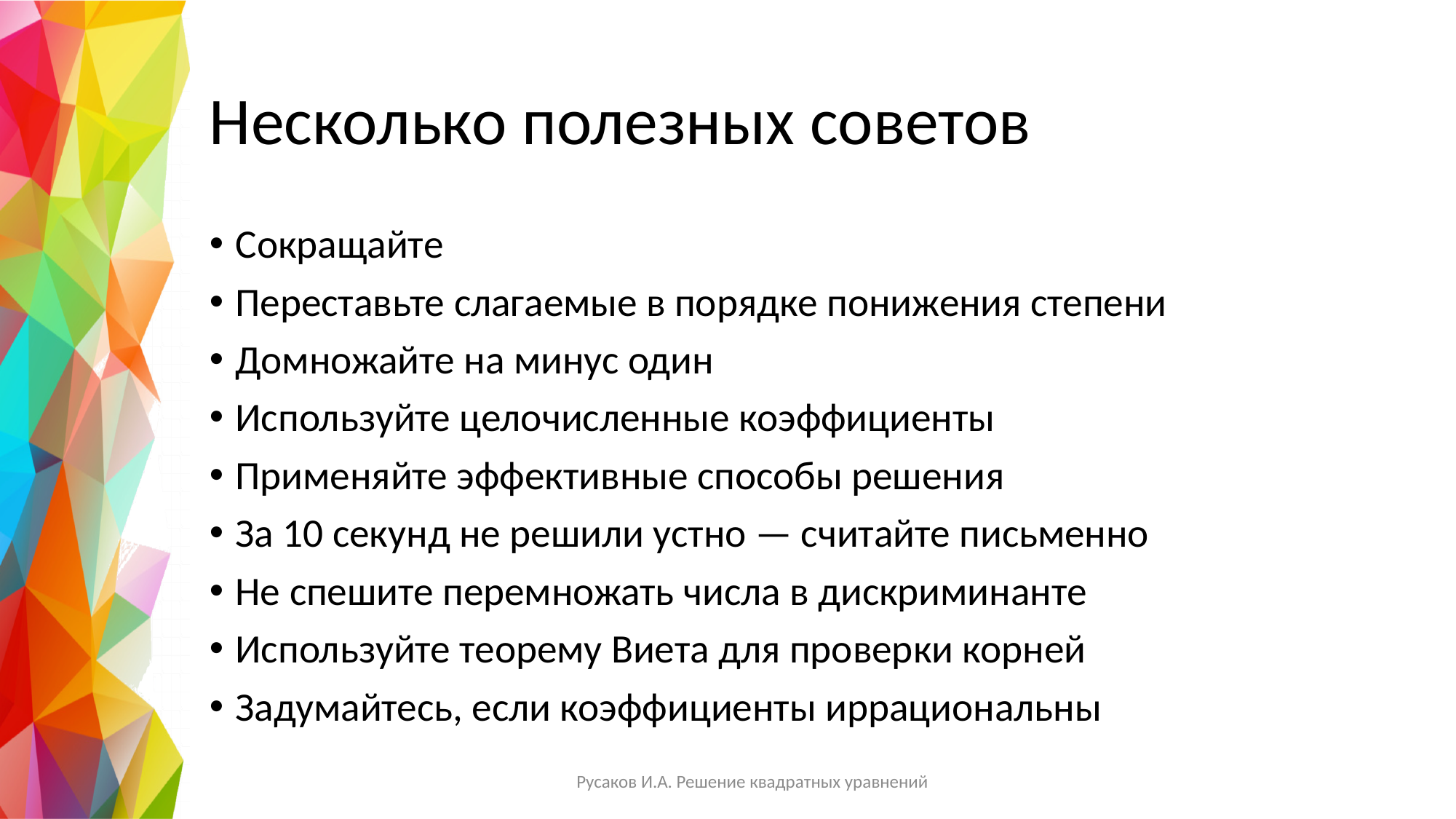

# Несколько полезных советов
Сокращайте
Переставьте слагаемые в порядке понижения степени
Домножайте на минус один
Используйте целочисленные коэффициенты
Применяйте эффективные способы решения
За 10 секунд не решили устно — считайте письменно
Не спешите перемножать числа в дискриминанте
Используйте теорему Виета для проверки корней
Задумайтесь, если коэффициенты иррациональны
Русаков И.А. Решение квадратных уравнений